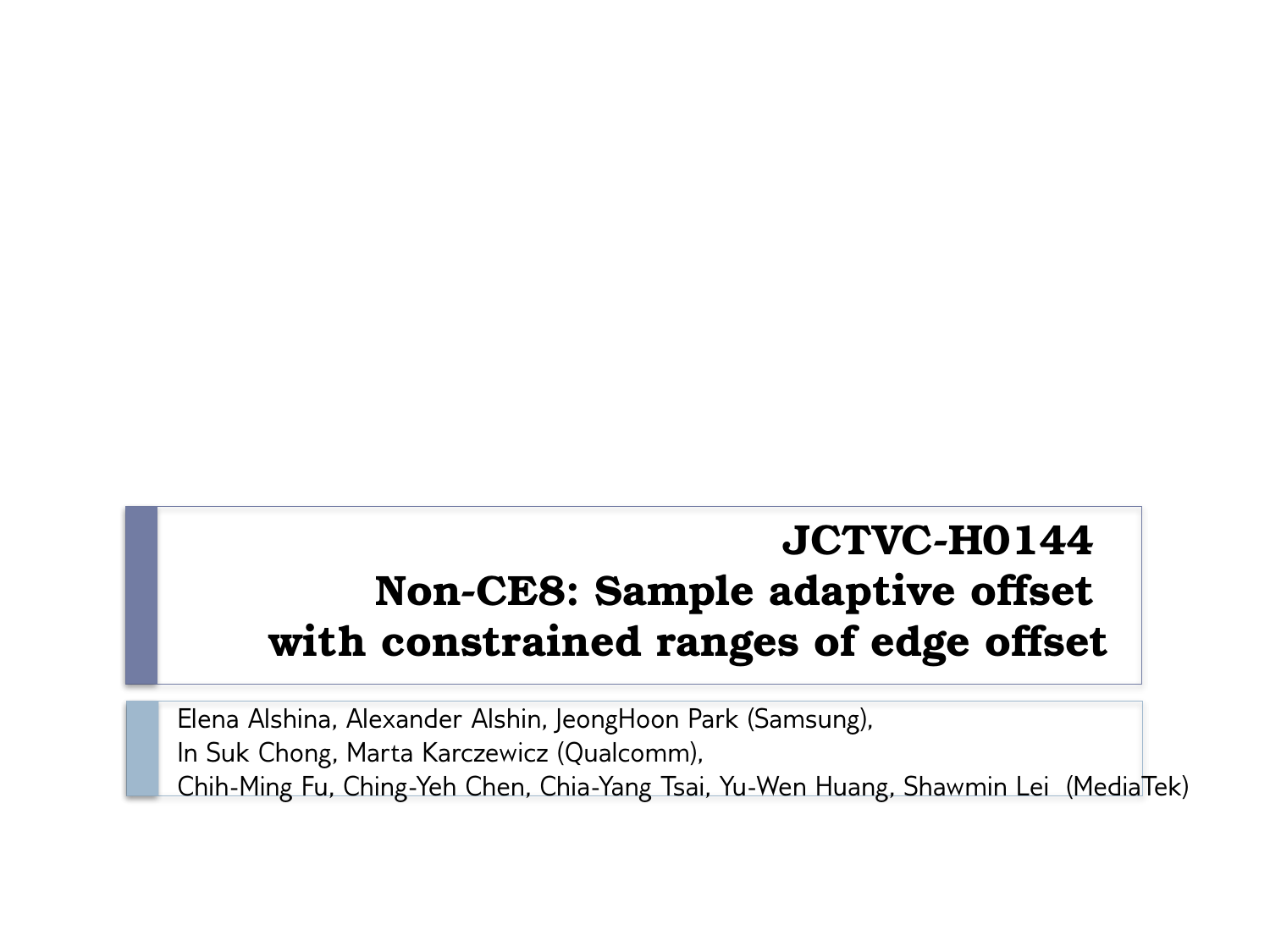

# JCTVC-H0144 Non-CE8: Sample adaptive offset with constrained ranges of edge offset
Elena Alshina, Alexander Alshin, JeongHoon Park (Samsung),
In Suk Chong, Marta Karczewicz (Qualcomm),
Chih-Ming Fu, Ching-Yeh Chen, Chia-Yang Tsai, Yu-Wen Huang, Shawmin Lei  (MediaTek)